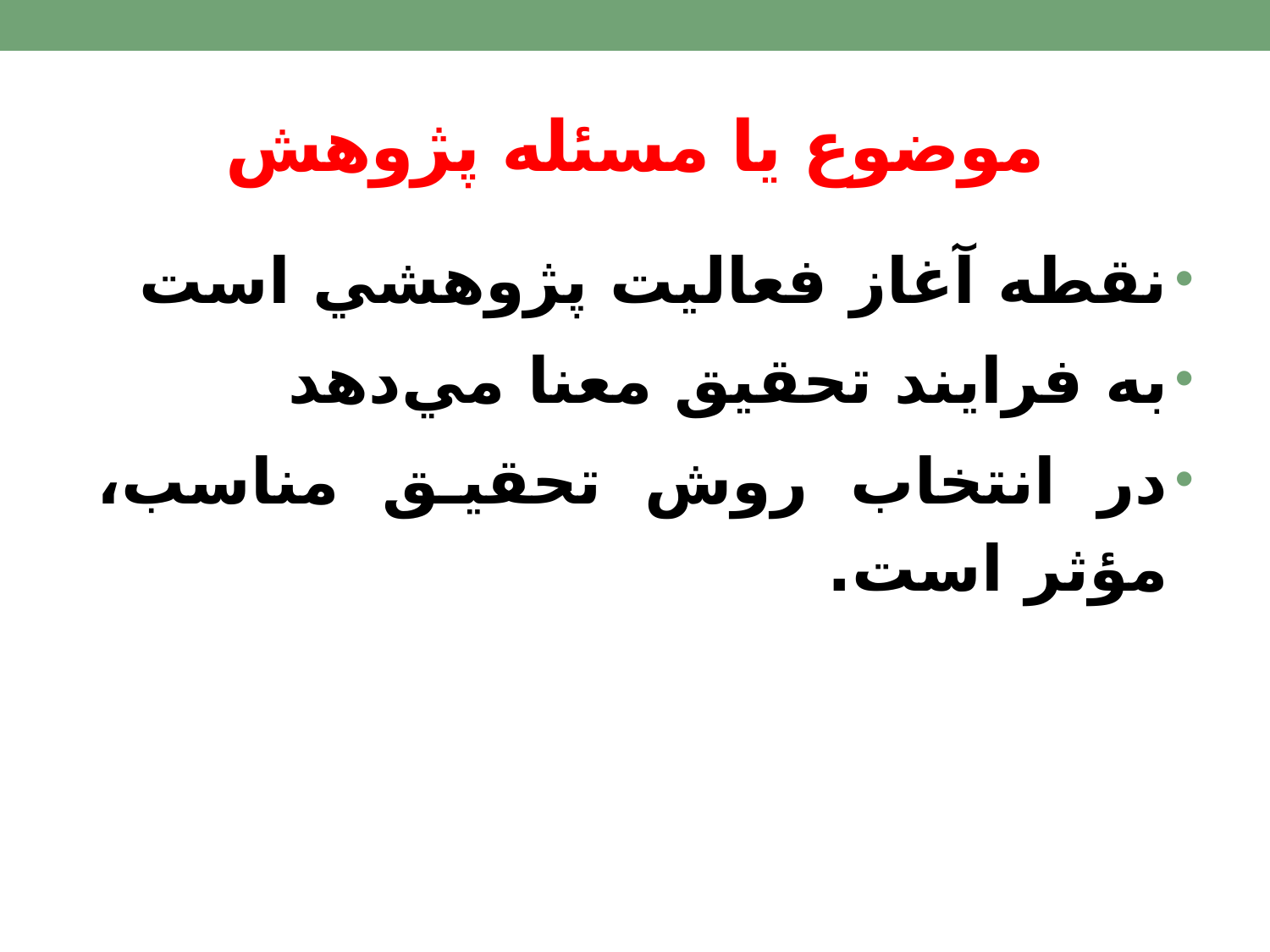

# موضوع يا مسئله پژوهش
نقطه آغاز فعاليت پژوهشي است
به فرايند تحقيق معنا مي‌دهد
در انتخاب روش تحقيق مناسب، مؤثر است.